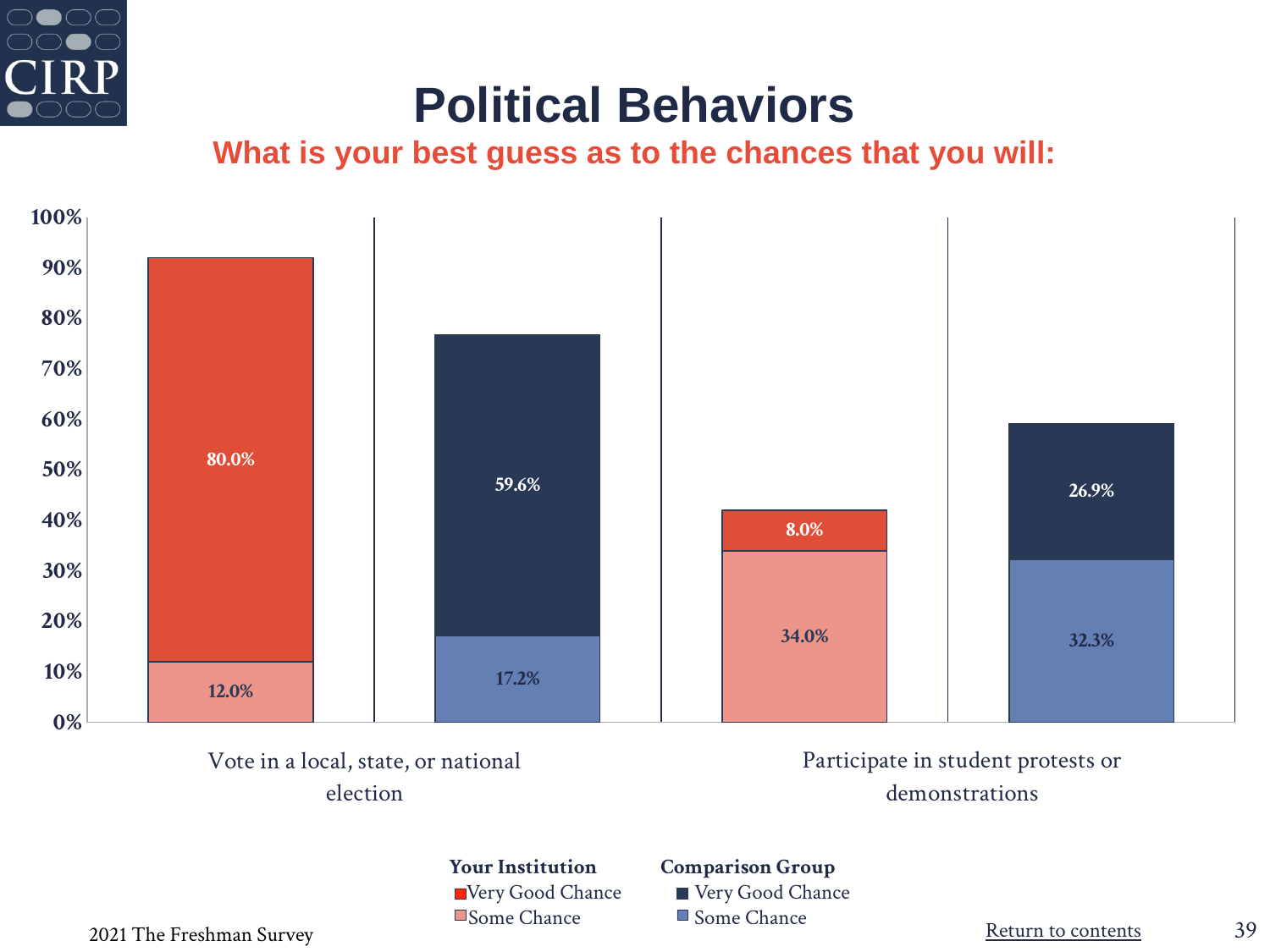

# Political Behaviors What is your best guess as to the chances that you will:

### Chart

| Category | Some Chance | Very Good Chance |
|---|---|---|
| Your Institution | 0.12 | 0.8 |
| Comparison Group | 0.172 | 0.596 |
| Your Institution | 0.34 | 0.08 |
| Comparison Group | 0.323 | 0.269 |
   Your Institution               Comparison Group
       Very Good Chance	 Very Good Chance
       Some Chance          	 Some Chance
2021 The Freshman Survey

Return to contents
39